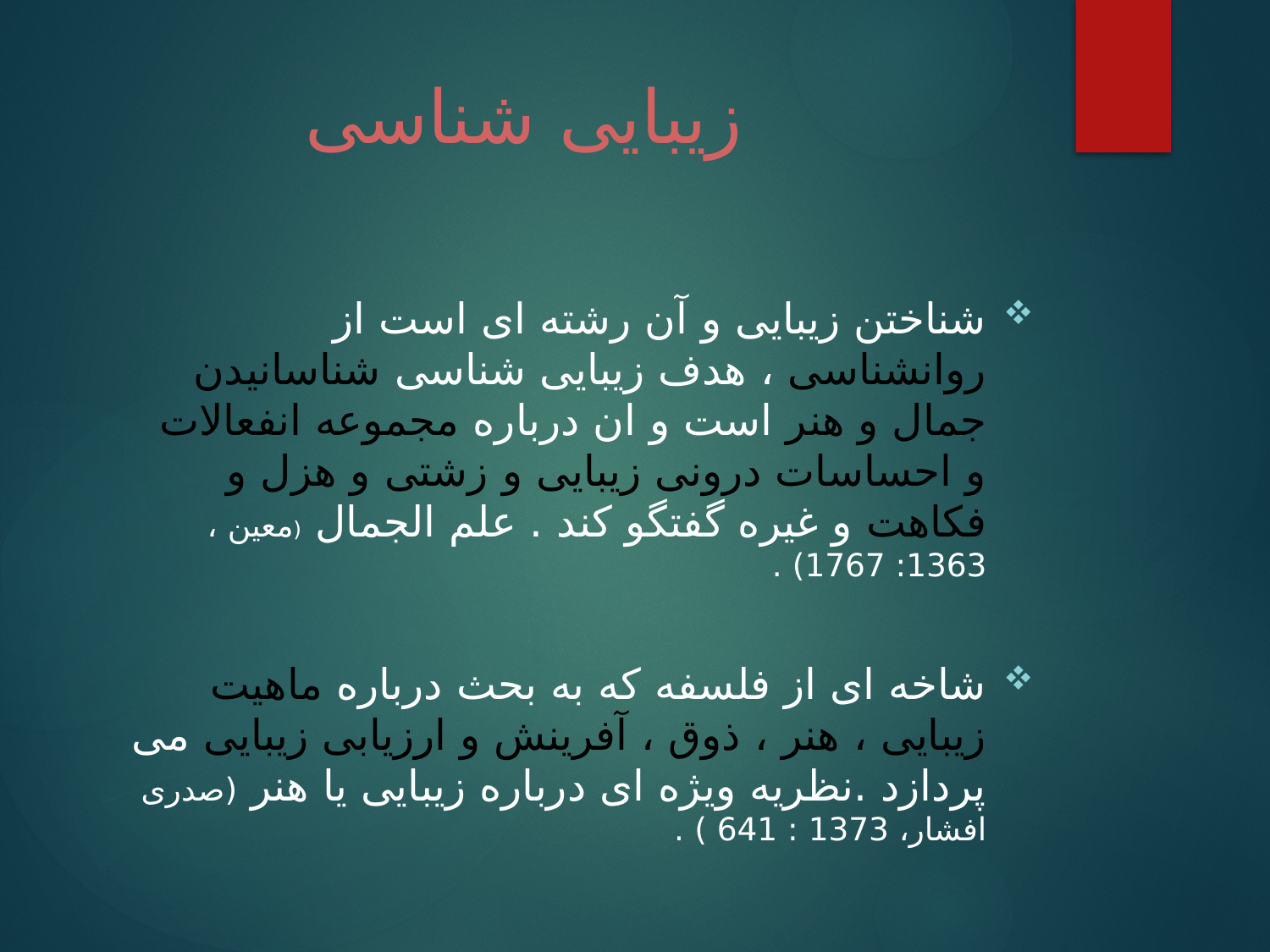

# زیبایی شناسی
شناختن زیبایی و آن رشته ای است از روانشناسی ، هدف زیبایی شناسی شناسانیدن جمال و هنر است و ان درباره مجموعه انفعالات و احساسات درونی زیبایی و زشتی و هزل و فکاهت و غیره گفتگو کند . علم الجمال (معین ،  1363: 1767) .

شاخه ای از فلسفه که به بحث درباره ماهیت زیبایی ، هنر ، ذوق ، آفرینش و ارزیابی زیبایی می پردازد .نظریه ویژه ای درباره زیبایی یا هنر (صدری افشار، 1373 : 641 ) .